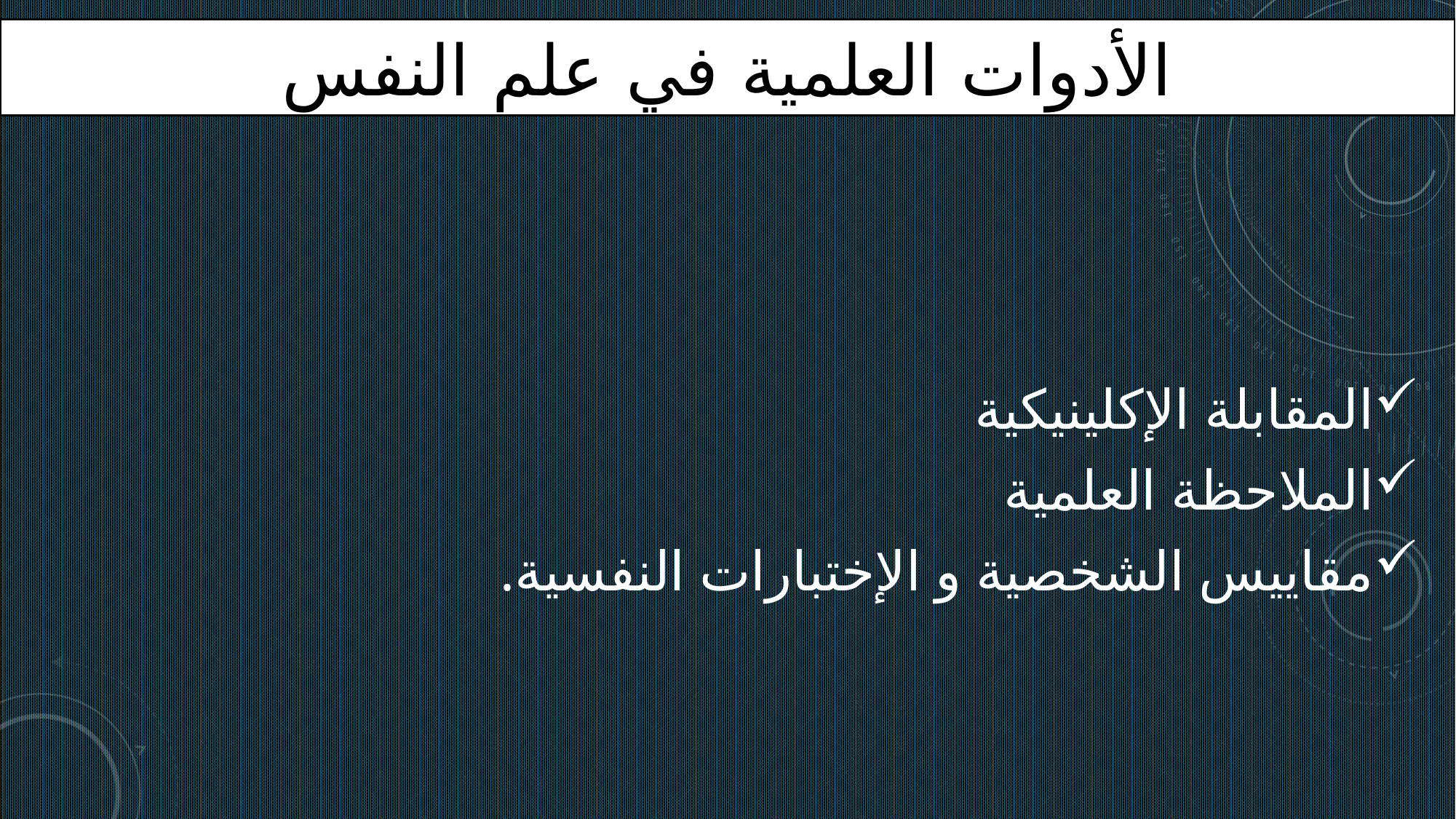

# الأدوات العلمية في علم النفس
المقابلة الإكلينيكية
الملاحظة العلمية
مقاييس الشخصية و الإختبارات النفسية.